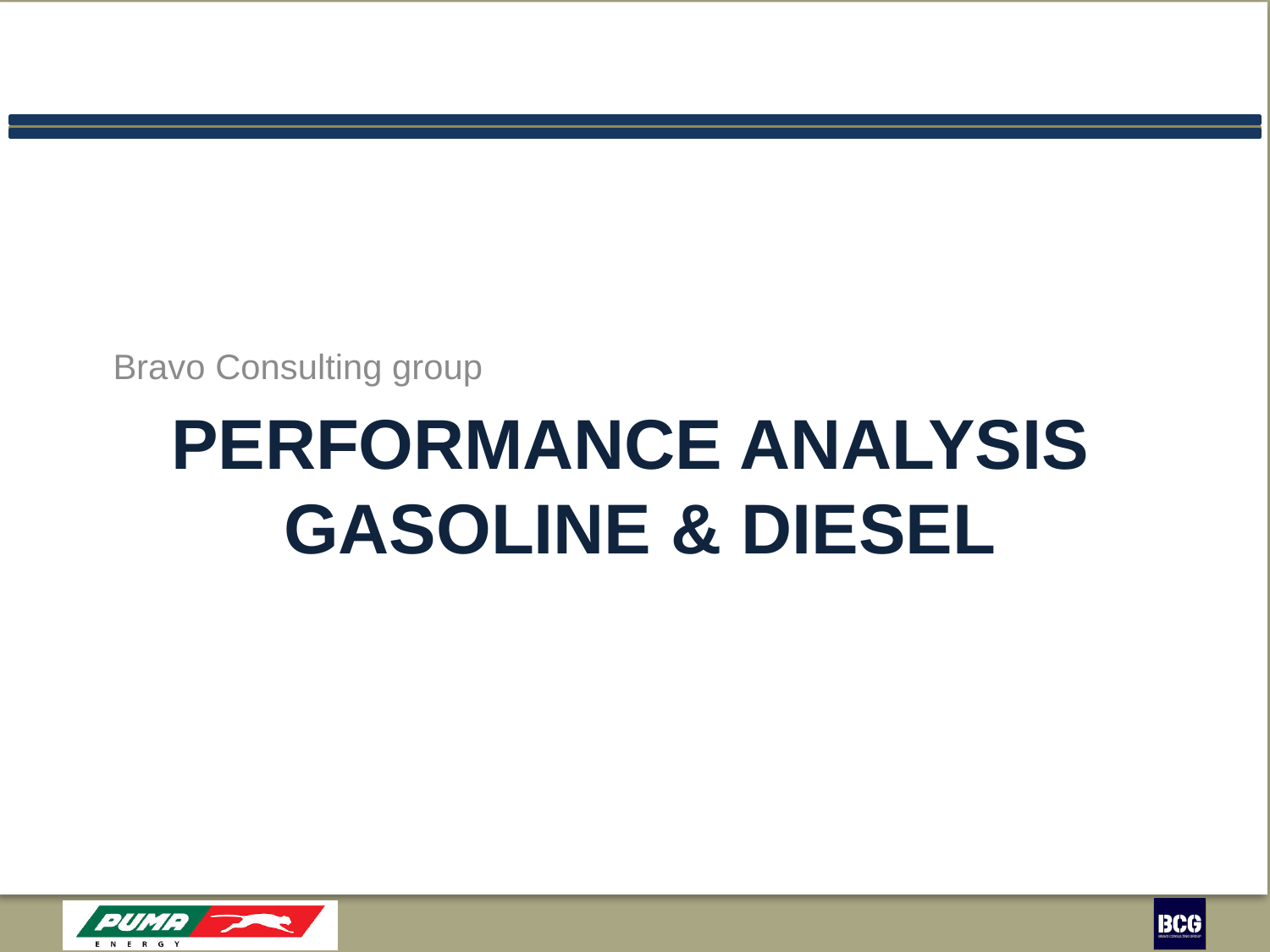

Bravo Consulting group
# Performance analysis gasoline & diesel